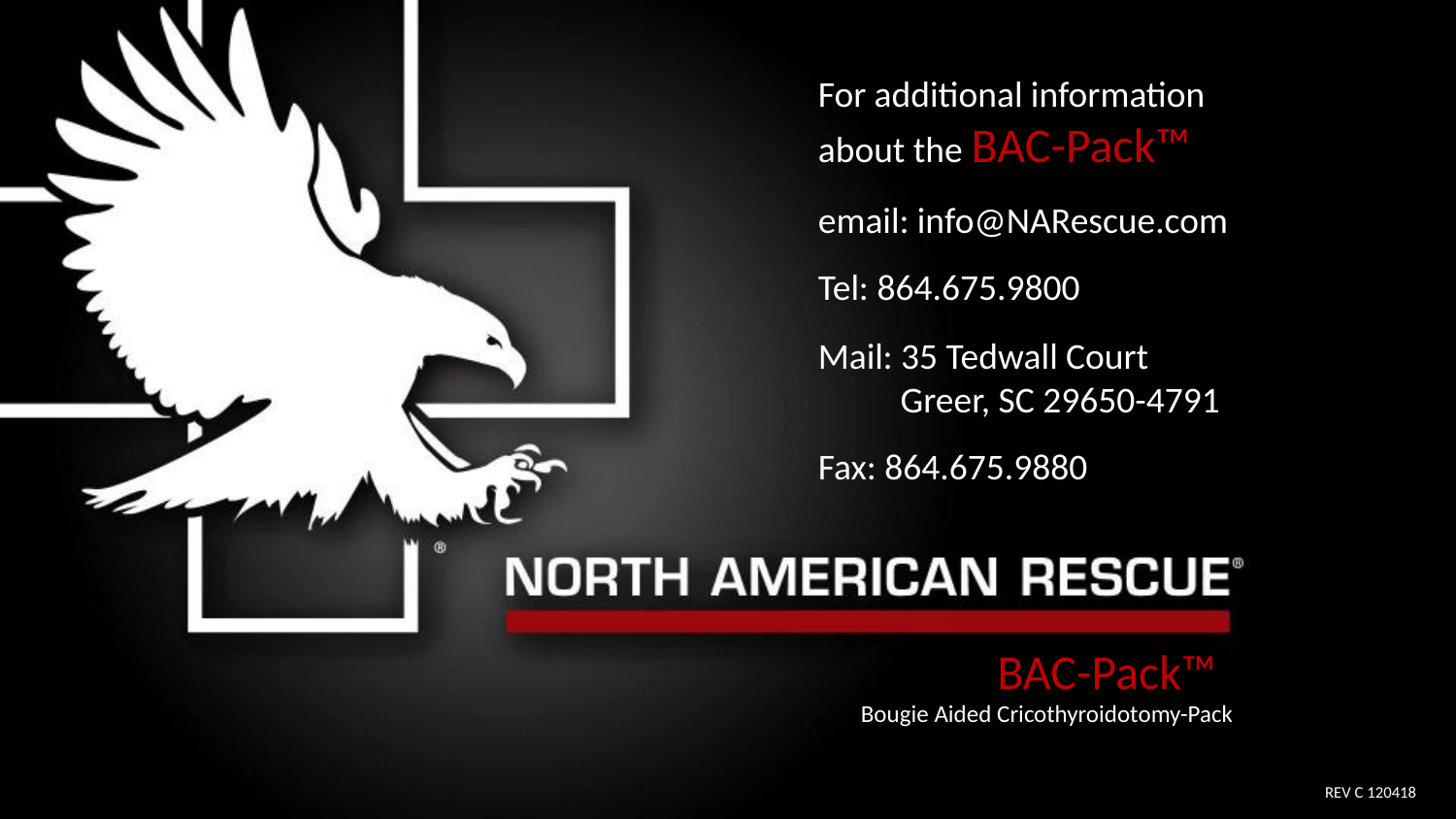

For additional information
about the BAC-Pack™

email: info@NARescue.com

Tel: 864.675.9800

Mail: 35 Tedwall Court
          Greer, SC 29650-4791
Fax: 864.675.9880
BAC-Pack™
Bougie Aided Cricothyroidotomy-Pack
REV C 120418